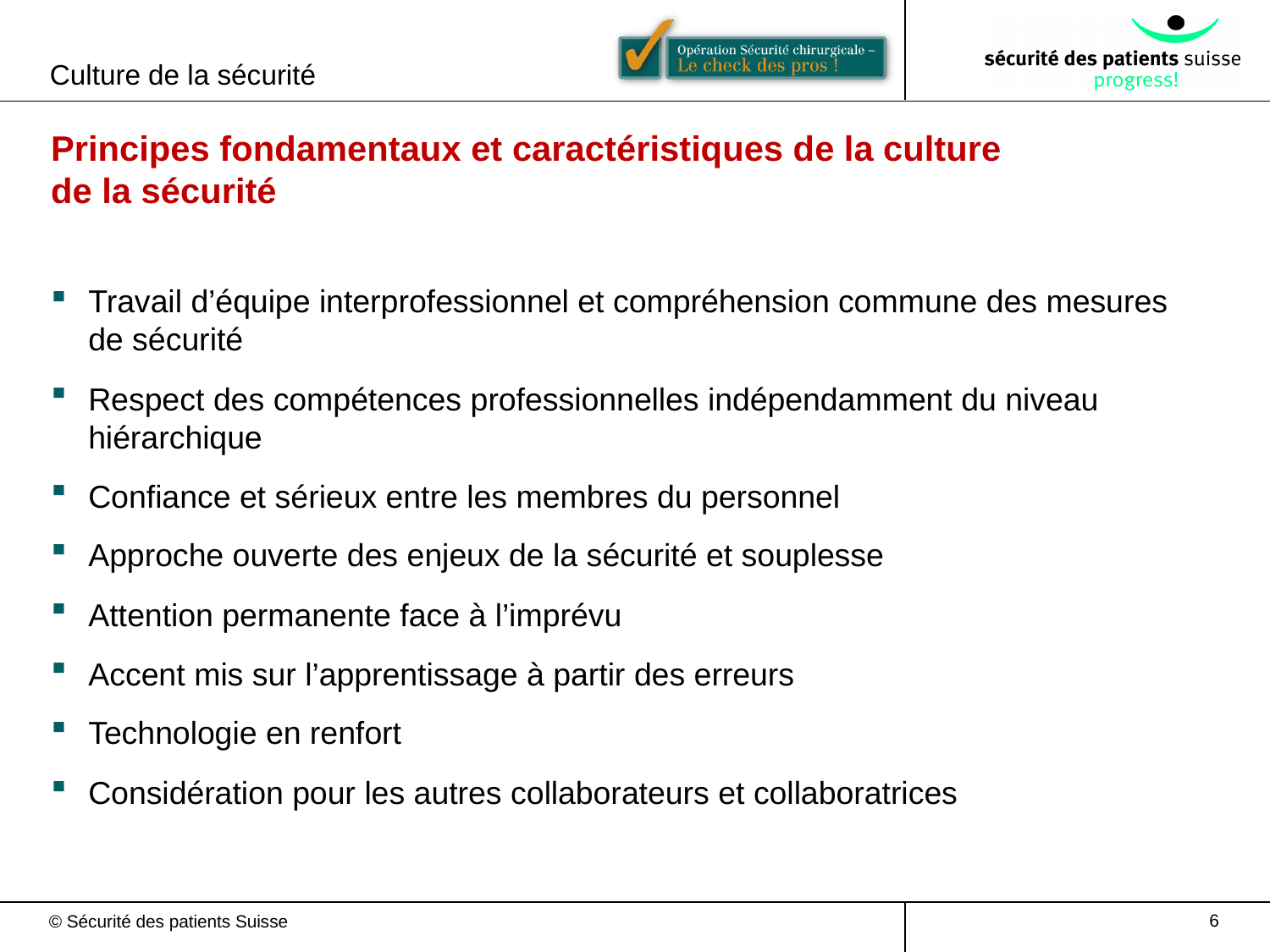

Culture de la sécurité
Principes fondamentaux et caractéristiques de la culture de la sécurité

Travail d’équipe interprofessionnel et compréhension commune des mesures de sécurité
Respect des compétences professionnelles indépendamment du niveau hiérarchique
Confiance et sérieux entre les membres du personnel
Approche ouverte des enjeux de la sécurité et souplesse
Attention permanente face à l’imprévu
Accent mis sur l’apprentissage à partir des erreurs
Technologie en renfort
Considération pour les autres collaborateurs et collaboratrices

6
© Sécurité des patients Suisse